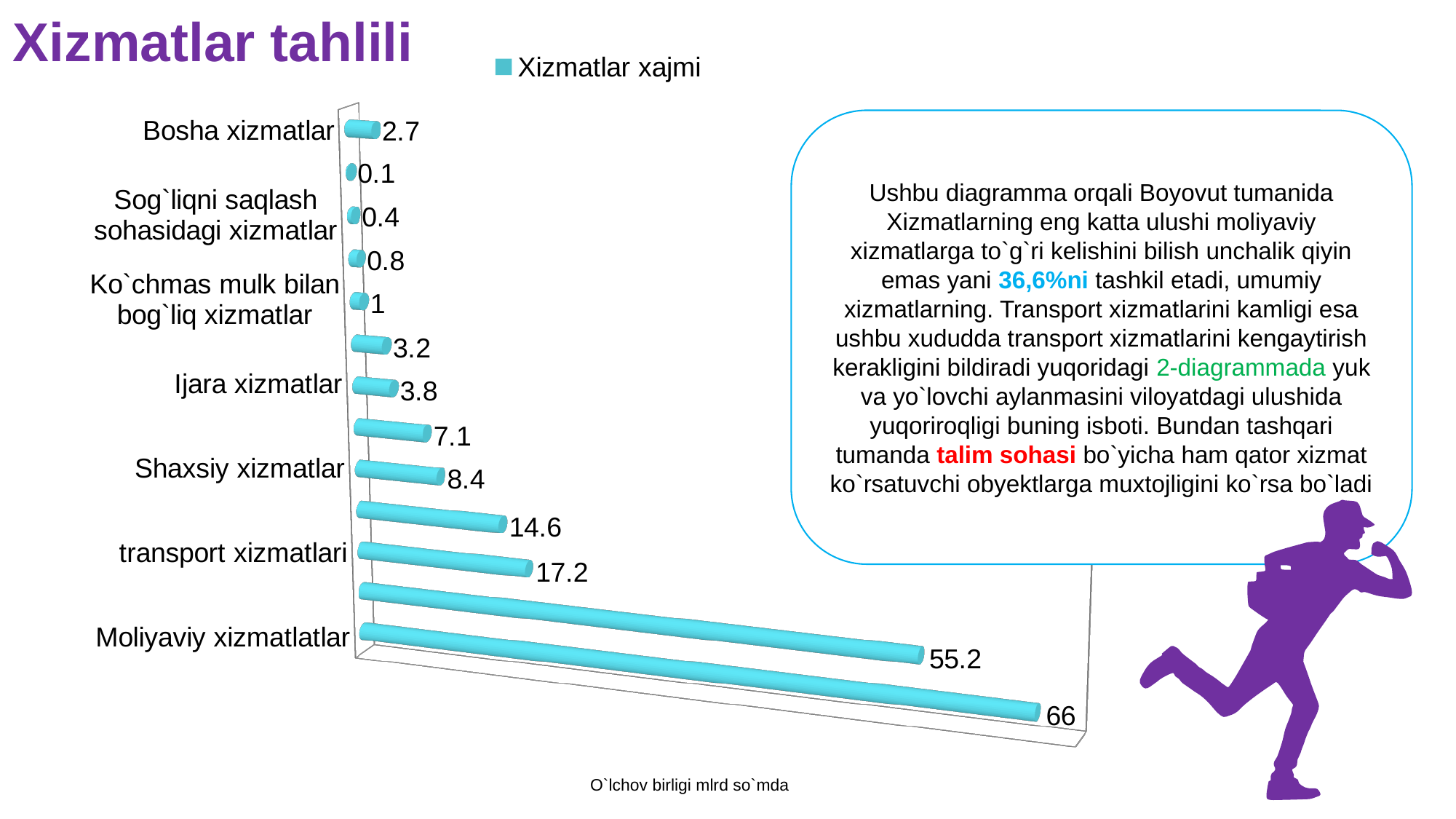

Xizmatlar tahlili

[unsupported chart]

Ushbu diagramma orqali Boyovut tumanida Xizmatlarning eng katta ulushi moliyaviy xizmatlarga to`g`ri kelishini bilish unchalik qiyin emas yani 36,6%ni tashkil etadi, umumiy xizmatlarning. Transport xizmatlarini kamligi esa ushbu xududda transport xizmatlarini kengaytirish kerakligini bildiradi yuqoridagi 2-diagrammada yuk va yo`lovchi aylanmasini viloyatdagi ulushida yuqoriroqligi buning isboti. Bundan tashqari tumanda talim sohasi bo`yicha ham qator xizmat ko`rsatuvchi obyektlarga muxtojligini ko`rsa bo`ladi

O`lchov birligi mlrd so`mda